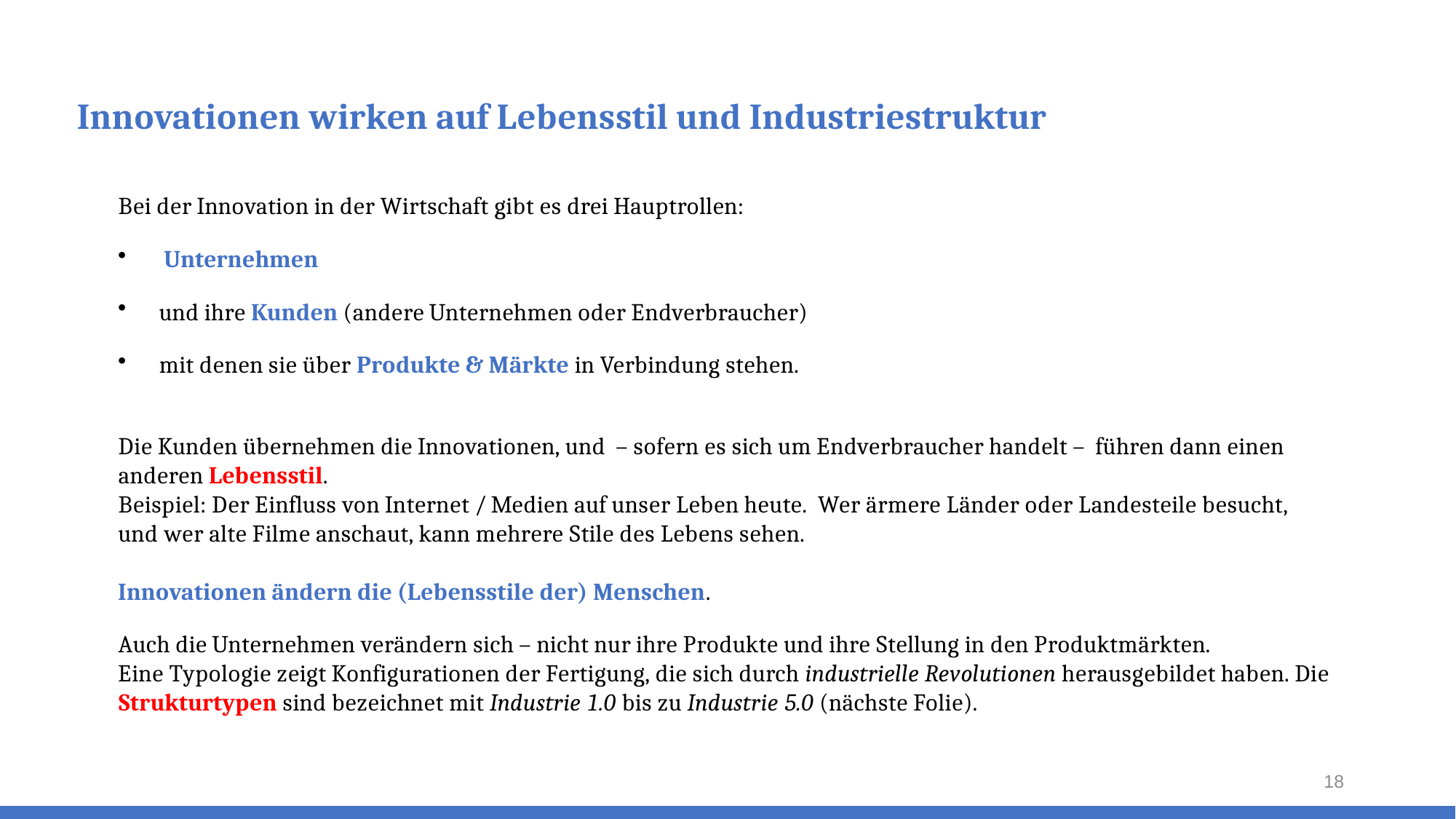

# Innovationen wirken auf Lebensstil und Industriestruktur
Bei der Innovation in der Wirtschaft gibt es drei Hauptrollen:
 Unternehmen
und ihre Kunden (andere Unternehmen oder Endverbraucher)
mit denen sie über Produkte & Märkte in Verbindung stehen.
Die Kunden übernehmen die Innovationen, und  – sofern es sich um Endverbraucher handelt –  führen dann einen anderen Lebensstil.
Beispiel: Der Einfluss von Internet / Medien auf unser Leben heute.  Wer ärmere Länder oder Landesteile besucht, und wer alte Filme anschaut, kann mehrere Stile des Lebens sehen.
Innovationen ändern die (Lebensstile der) Menschen.
Auch die Unternehmen verändern sich – nicht nur ihre Produkte und ihre Stellung in den Produktmärkten.
Eine Typologie zeigt Konfigurationen der Fertigung, die sich durch industrielle Revolutionen herausgebildet haben. Die Strukturtypen sind bezeichnet mit Industrie 1.0 bis zu Industrie 5.0 (nächste Folie).

18